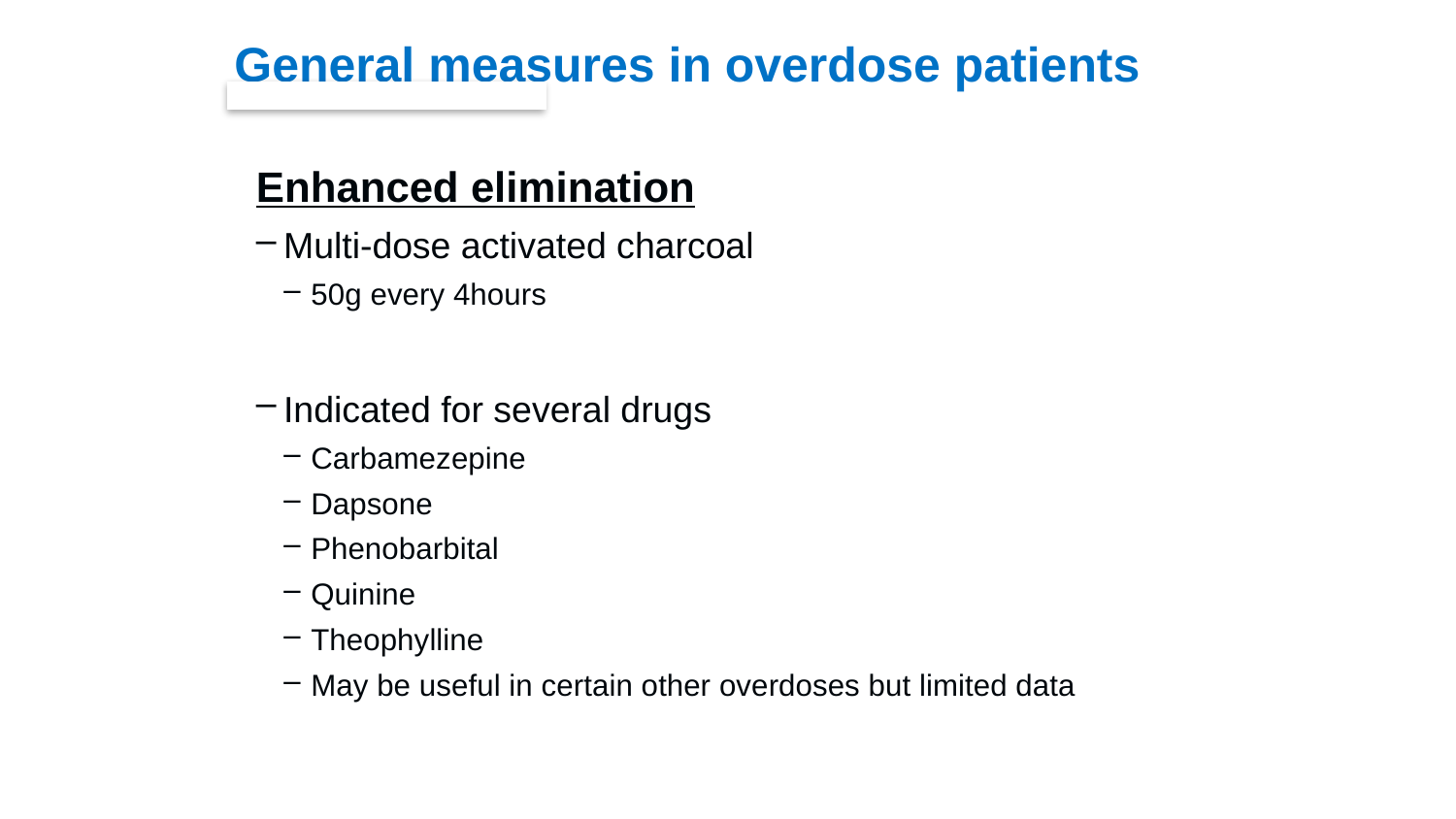

# General measures in overdose patients

Enhanced elimination
Multi-dose activated charcoal
50g every 4hours

Indicated for several drugs
Carbamezepine
Dapsone
Phenobarbital
Quinine
Theophylline
May be useful in certain other overdoses but limited data